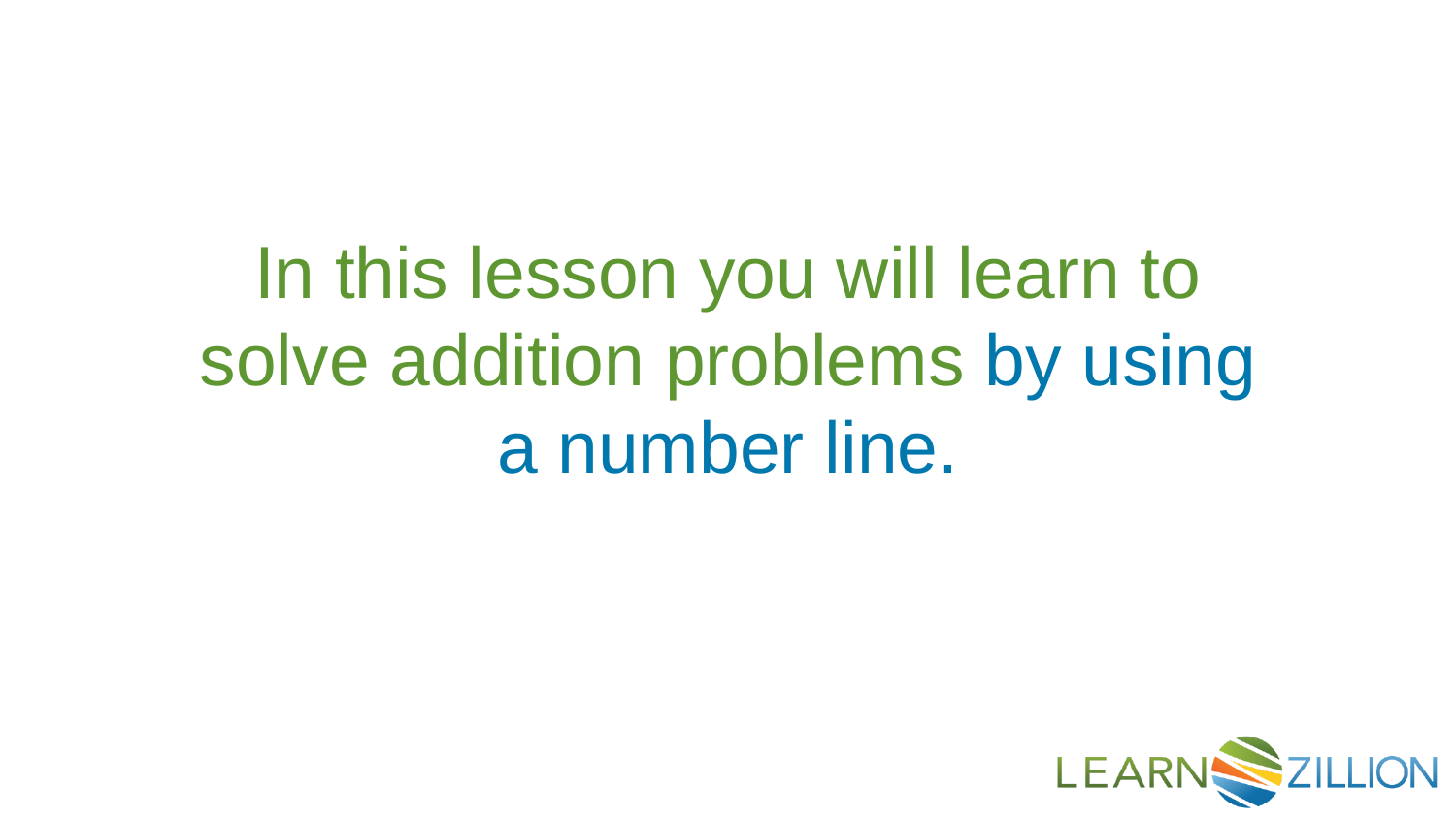

In this lesson you will learn to solve addition problems by using a number line.